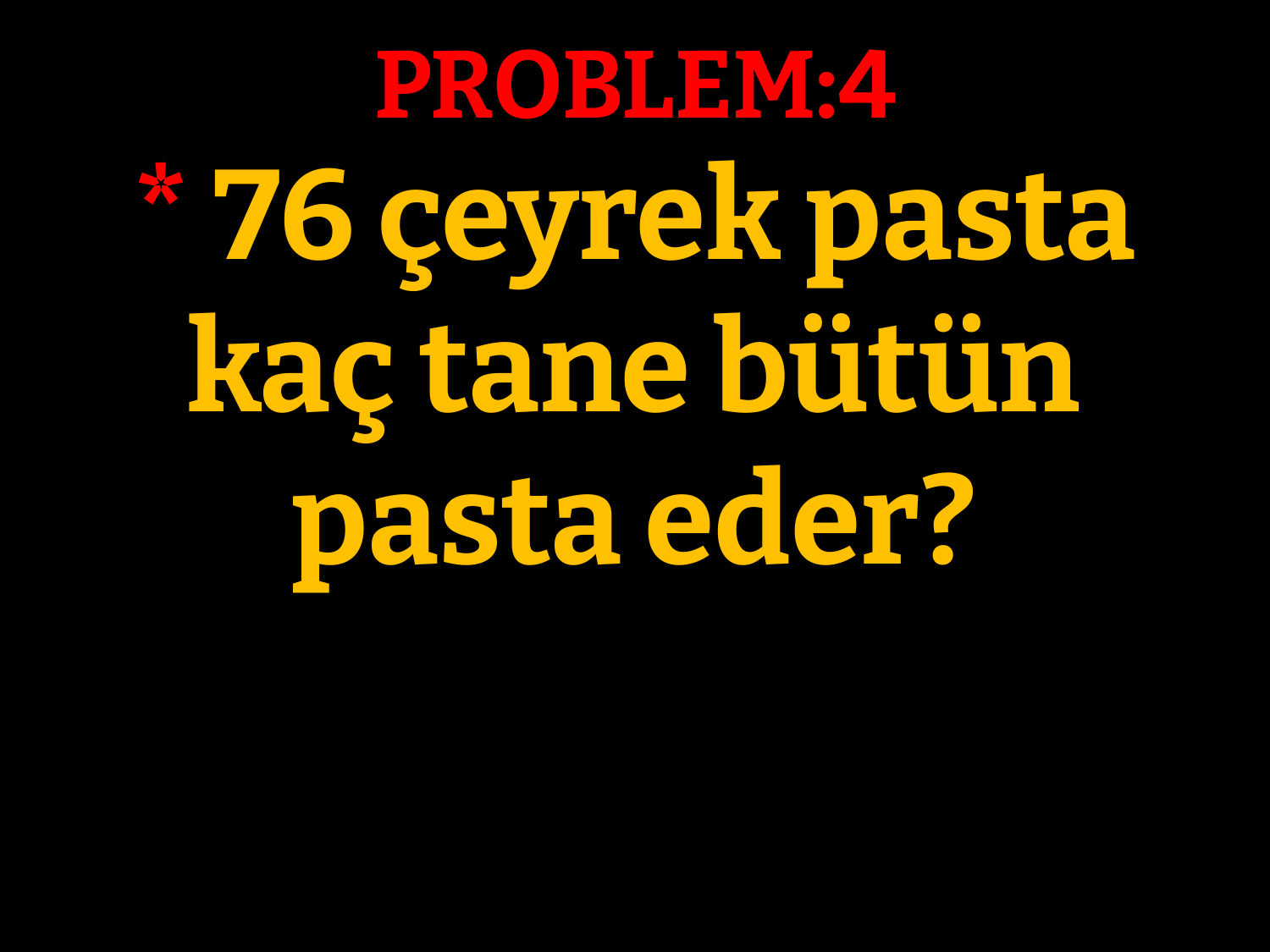

PROBLEM:4
* 76 çeyrek pasta kaç tane bütün pasta eder?